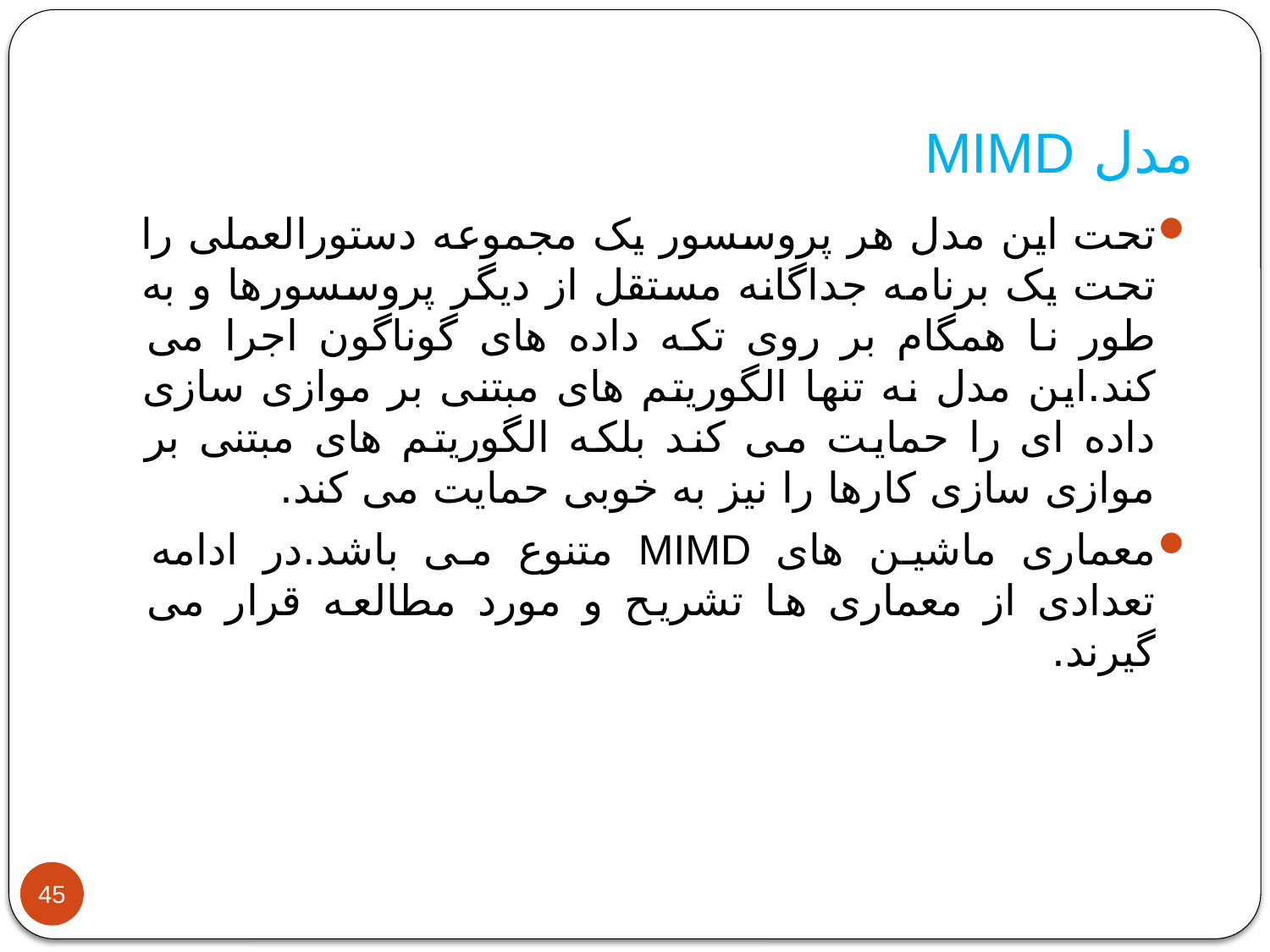

# مدل MIMD
تحت این مدل هر پروسسور یک مجموعه دستورالعملی را تحت یک برنامه جداگانه مستقل از دیگر پروسسورها و به طور نا همگام بر روی تکه داده های گوناگون اجرا می کند.این مدل نه تنها الگوریتم های مبتنی بر موازی سازی داده ای را حمایت می کند بلکه الگوریتم های مبتنی بر موازی سازی کارها را نیز به خوبی حمایت می کند.
معماری ماشین های MIMD متنوع می باشد.در ادامه تعدادی از معماری ها تشریح و مورد مطالعه قرار می گیرند.
45